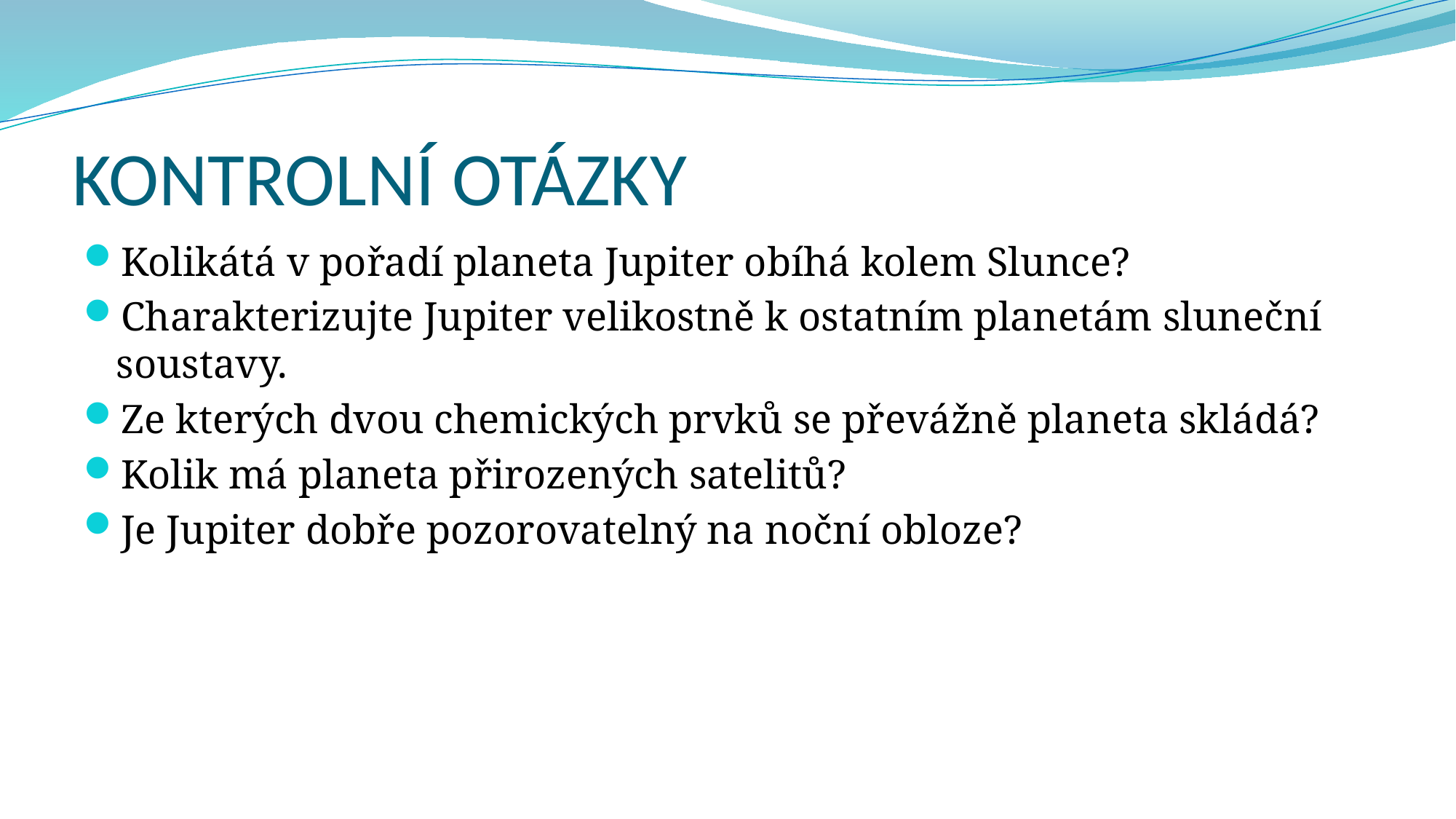

# KONTROLNÍ OTÁZKY
Kolikátá v pořadí planeta Jupiter obíhá kolem Slunce?
Charakterizujte Jupiter velikostně k ostatním planetám sluneční soustavy.
Ze kterých dvou chemických prvků se převážně planeta skládá?
Kolik má planeta přirozených satelitů?
Je Jupiter dobře pozorovatelný na noční obloze?